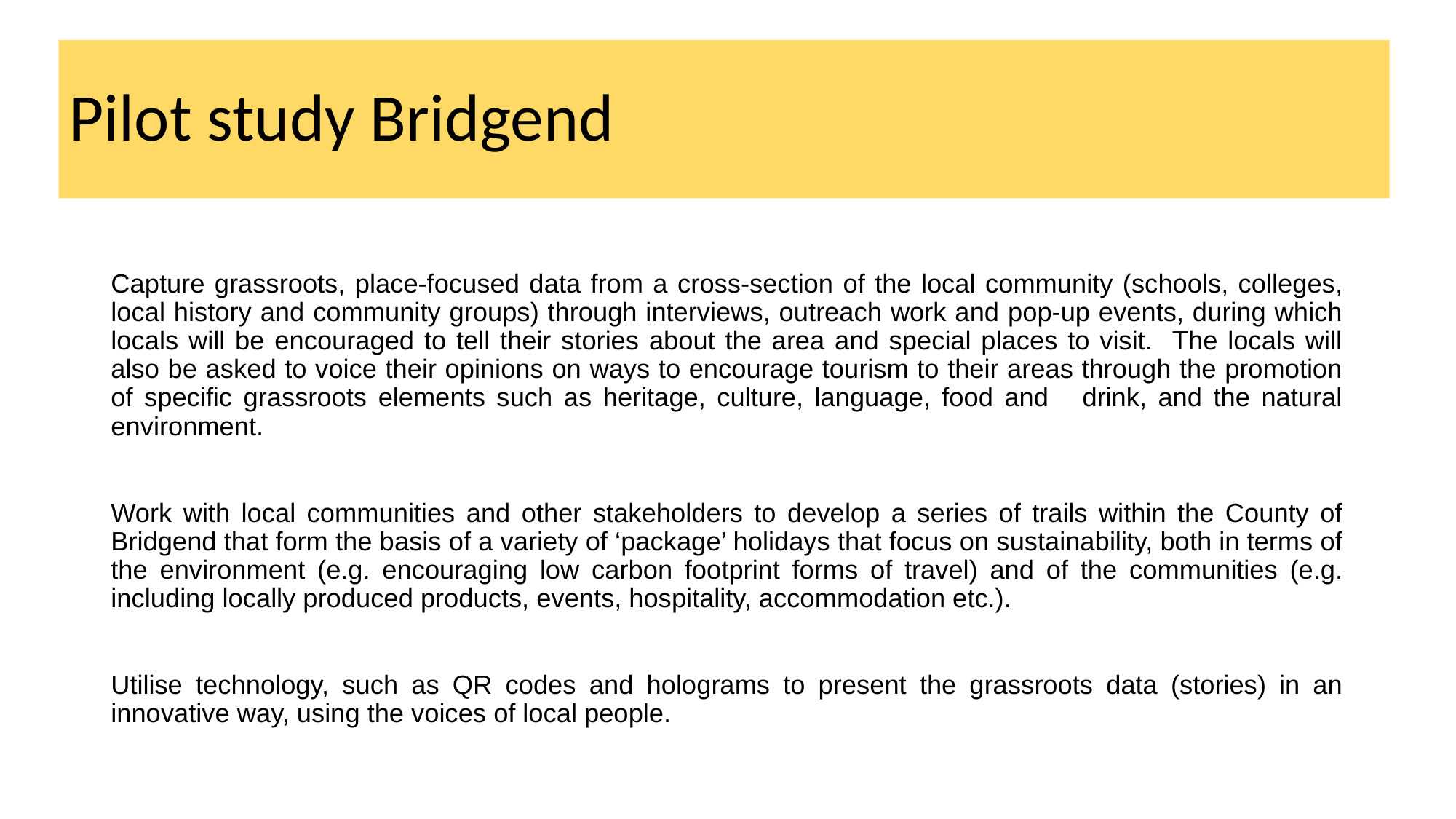

# Pilot study Bridgend

Capture grassroots, place-focused data from a cross-section of the local community (schools, colleges, local history and community groups) through interviews, outreach work and pop-up events, during which locals will be encouraged to tell their stories about the area and special places to visit.  The locals will also be asked to voice their opinions on ways to encourage tourism to their areas through the promotion of specific grassroots elements such as heritage, culture, language, food and   drink, and the natural environment.

Work with local communities and other stakeholders to develop a series of trails within the County of Bridgend that form the basis of a variety of ‘package’ holidays that focus on sustainability, both in terms of the environment (e.g. encouraging low carbon footprint forms of travel) and of the communities (e.g. including locally produced products, events, hospitality, accommodation etc.).

Utilise technology, such as QR codes and holograms to present the grassroots data (stories) in an innovative way, using the voices of local people.